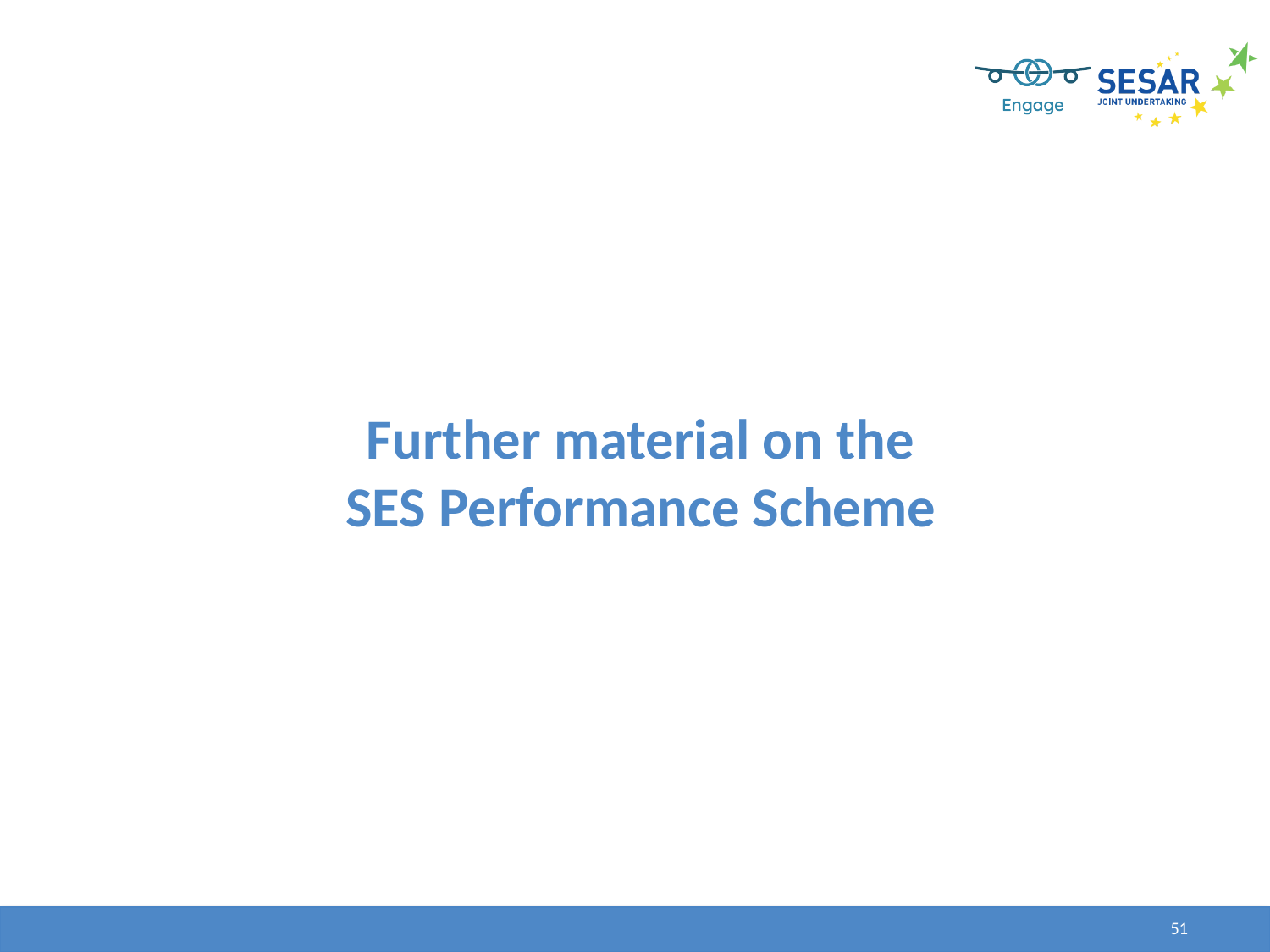

# Further material on the SES Performance Scheme

51